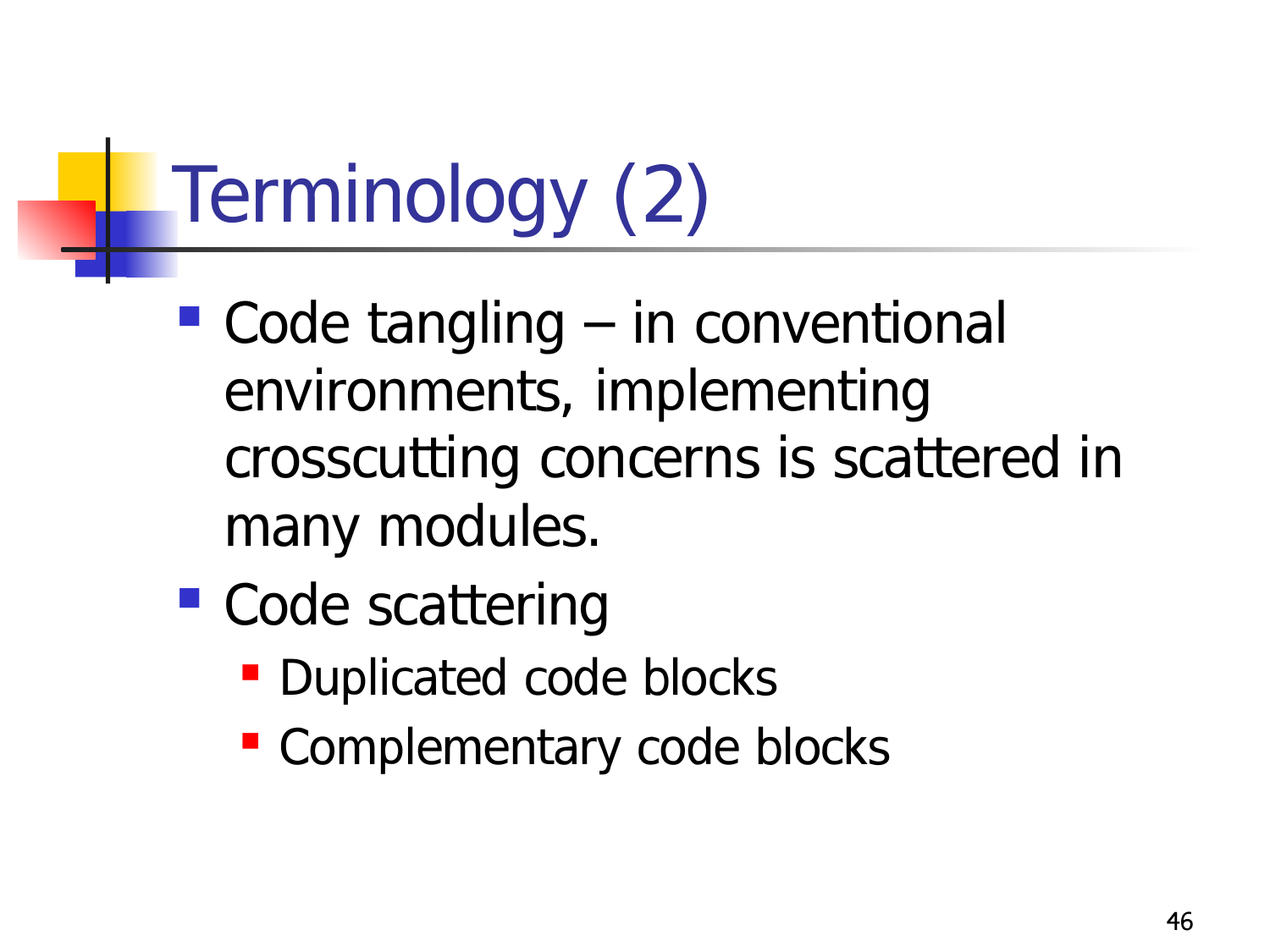

# Terminology (2)
Code tangling – in conventional environments, implementing crosscutting concerns is scattered in many modules.
Code scattering
Duplicated code blocks
Complementary code blocks

46